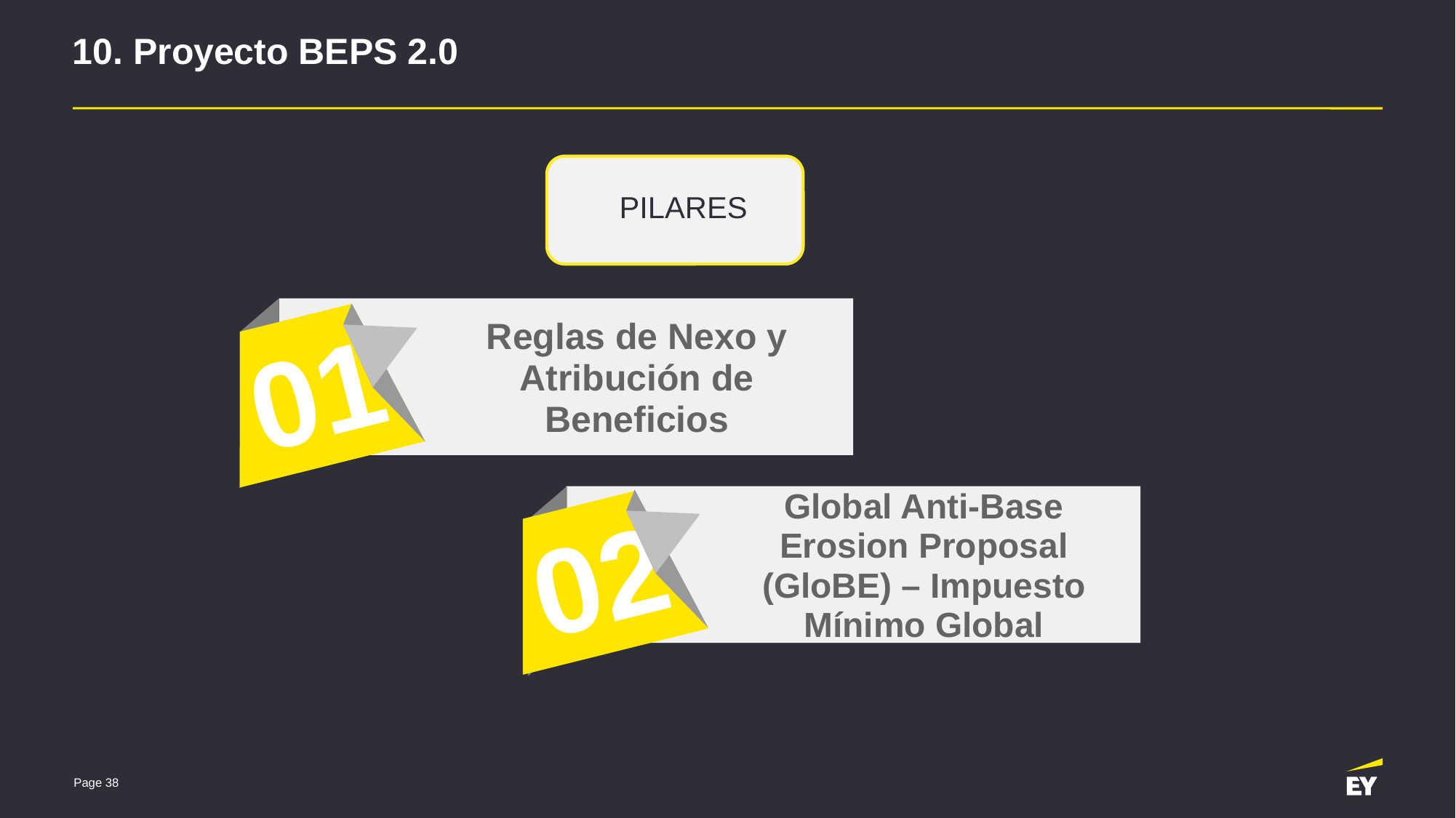

# 10. Proyecto BEPS 2.0

PILARES
Global Anti-Base Erosion Proposal (GloBE) – Impuesto Mínimo Global
Reglas de Nexo y Atribución de Beneficios

01

02

Page 38